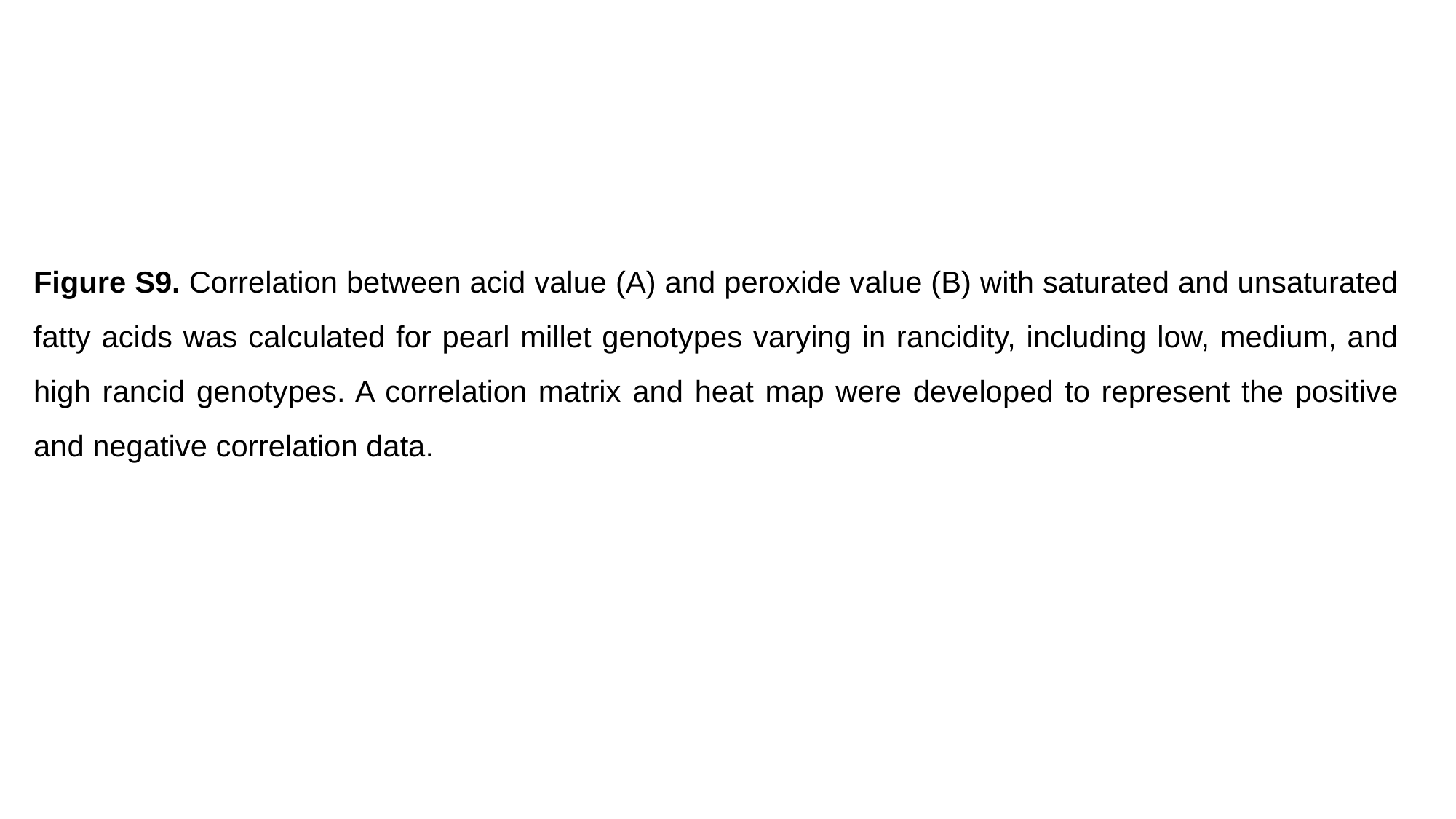

Figure S9. Correlation between acid value (A) and peroxide value (B) with saturated and unsaturated fatty acids was calculated for pearl millet genotypes varying in rancidity, including low, medium, and high rancid genotypes. A correlation matrix and heat map were developed to represent the positive and negative correlation data.